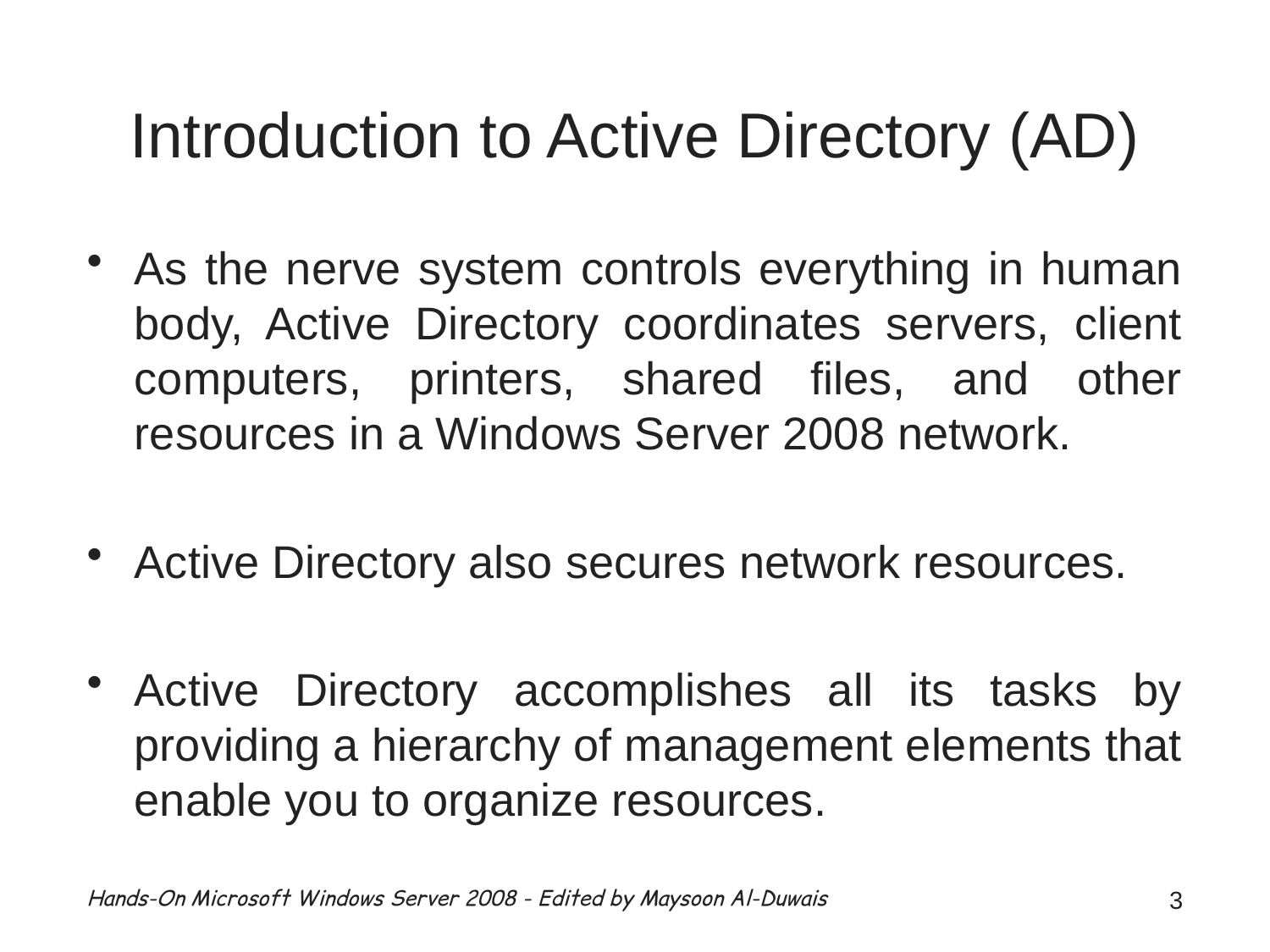

# Introduction to Active Directory (AD)
As the nerve system controls everything in human body, Active Directory coordinates servers, client computers, printers, shared files, and other resources in a Windows Server 2008 network.

Active Directory also secures network resources.

Active Directory accomplishes all its tasks by providing a hierarchy of management elements that enable you to organize resources.
Hands-On Microsoft Windows Server 2008 - Edited by Maysoon Al-Duwais
3